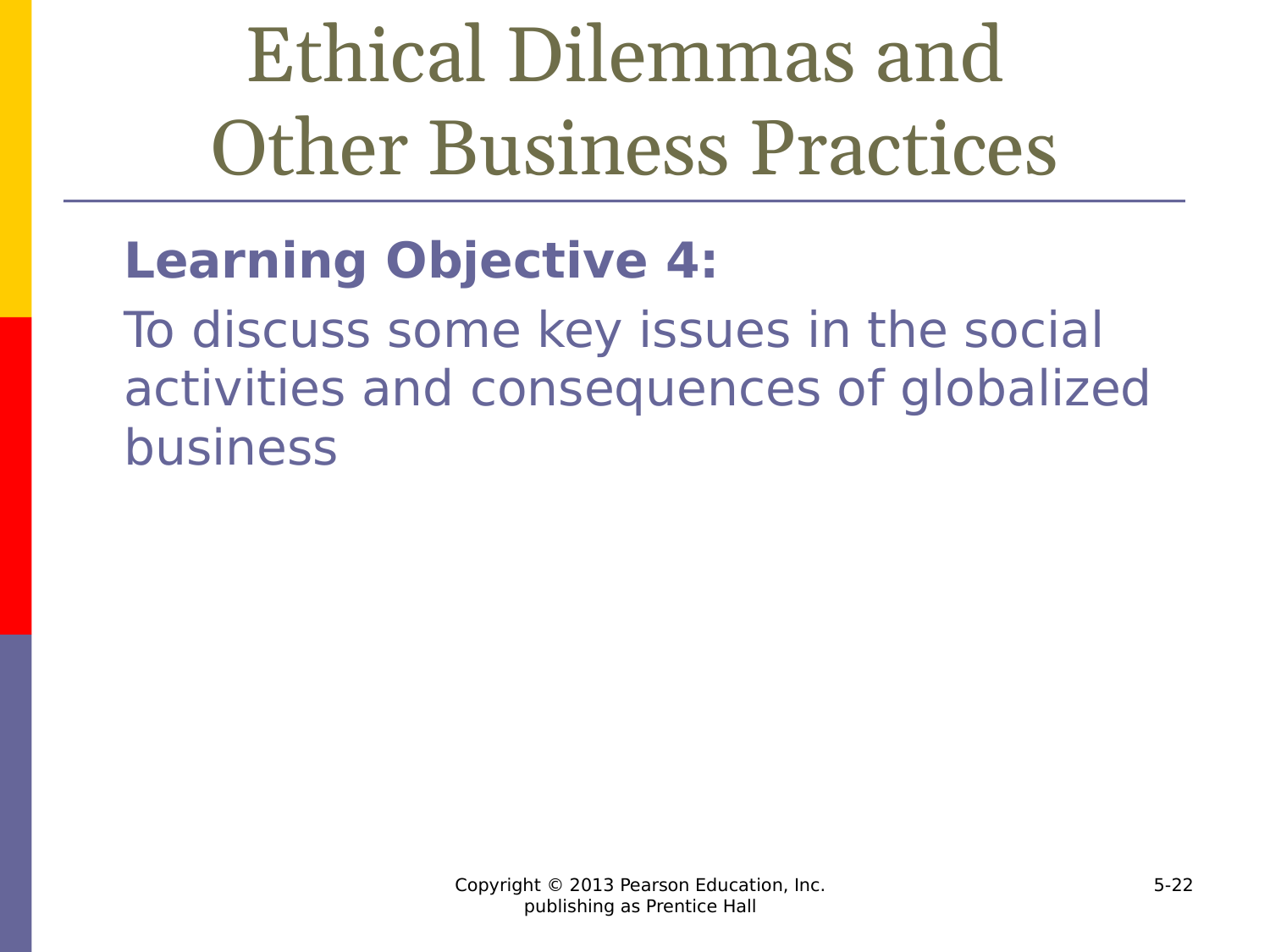

# Ethical Dilemmas and Other Business Practices
	Learning Objective 4:
	To discuss some key issues in the social activities and consequences of globalized business

Copyright © 2013 Pearson Education, Inc. publishing as Prentice Hall
5-22